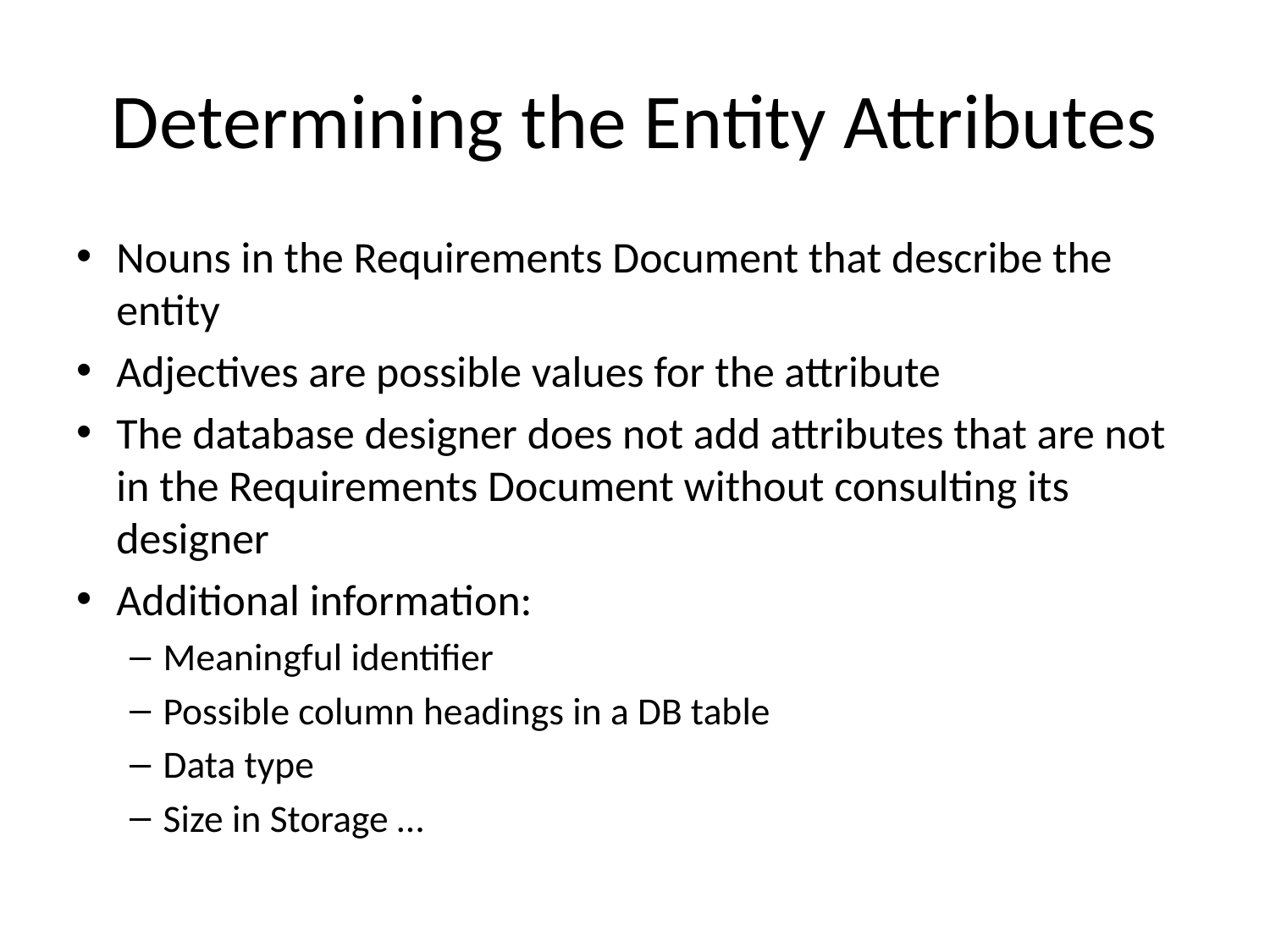

# Determining the Entity Attributes
Nouns in the Requirements Document that describe the entity
Adjectives are possible values for the attribute
The database designer does not add attributes that are not in the Requirements Document without consulting its designer
Additional information:
Meaningful identifier
Possible column headings in a DB table
Data type
Size in Storage …